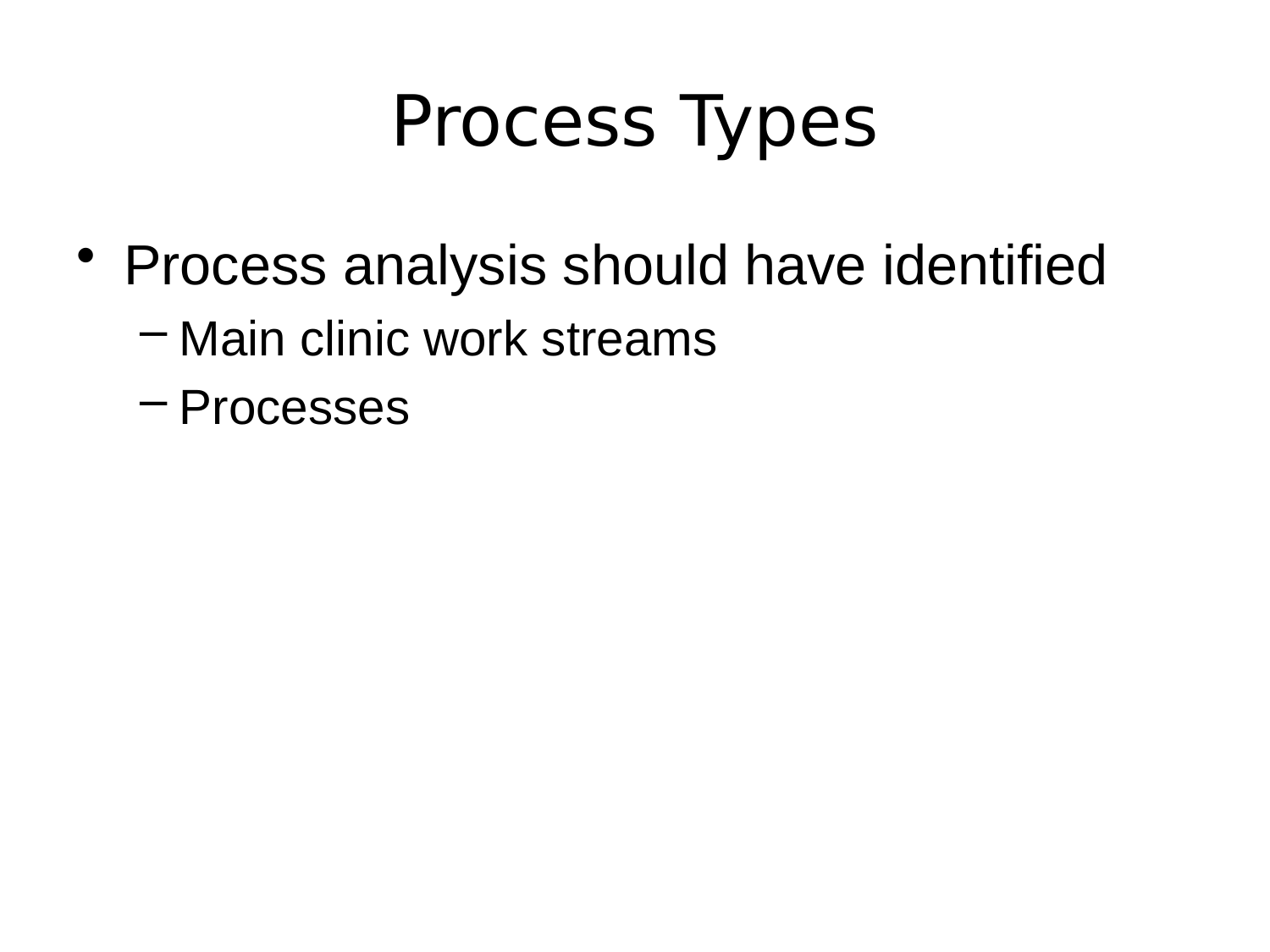

# Process Types
Process analysis should have identified
Main clinic work streams
Processes